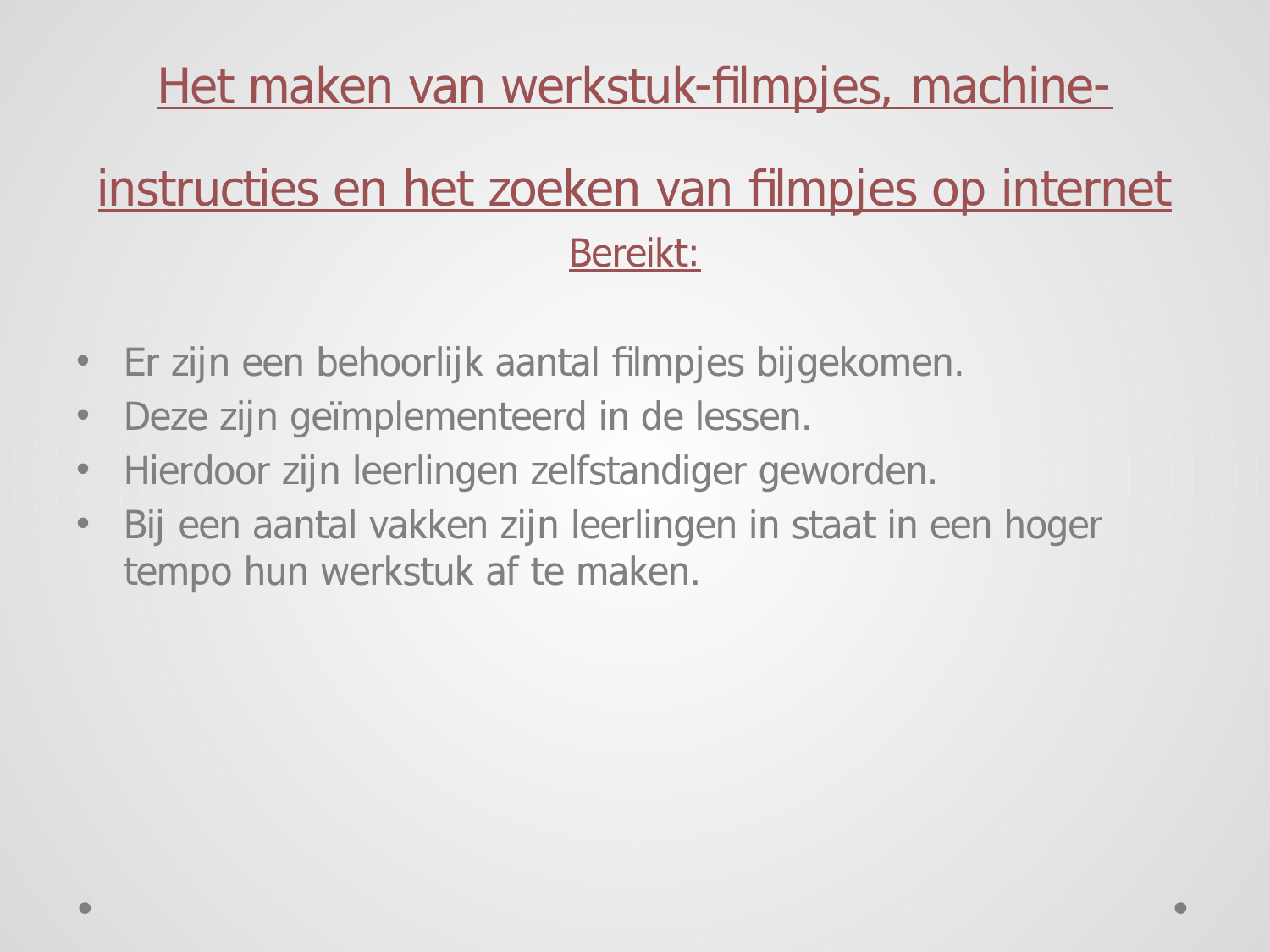

# Het maken van werkstuk-filmpjes, machine-instructies en het zoeken van filmpjes op internet
Bereikt:

Er zijn een behoorlijk aantal filmpjes bijgekomen.
Deze zijn geïmplementeerd in de lessen.
Hierdoor zijn leerlingen zelfstandiger geworden.
Bij een aantal vakken zijn leerlingen in staat in een hoger tempo hun werkstuk af te maken.